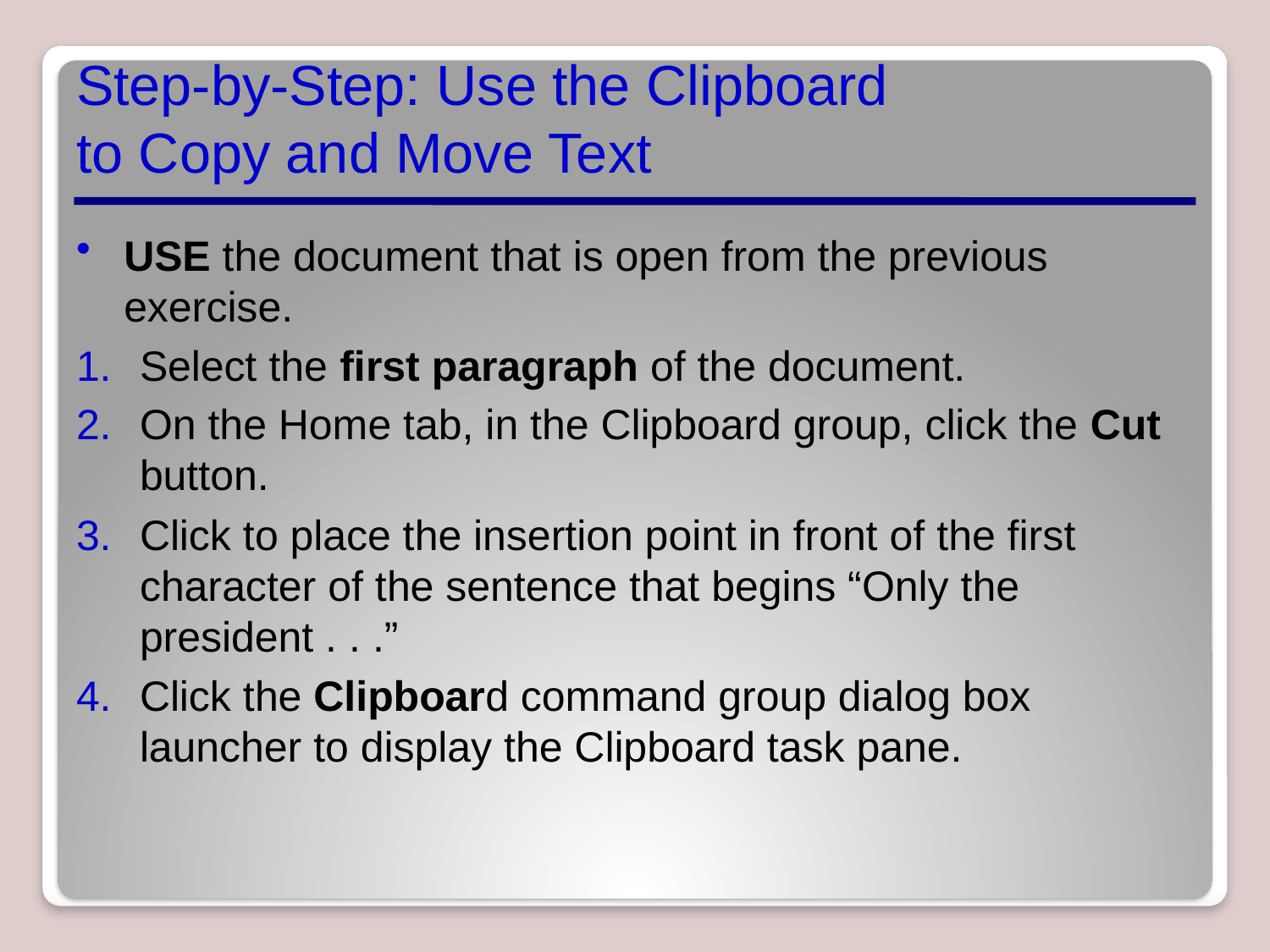

# Step-by-Step: Use the Clipboard to Copy and Move Text
USE the document that is open from the previous exercise.
Select the first paragraph of the document.
On the Home tab, in the Clipboard group, click the Cut button.
Click to place the insertion point in front of the first character of the sentence that begins “Only the president . . .”
Click the Clipboard command group dialog box launcher to display the Clipboard task pane.